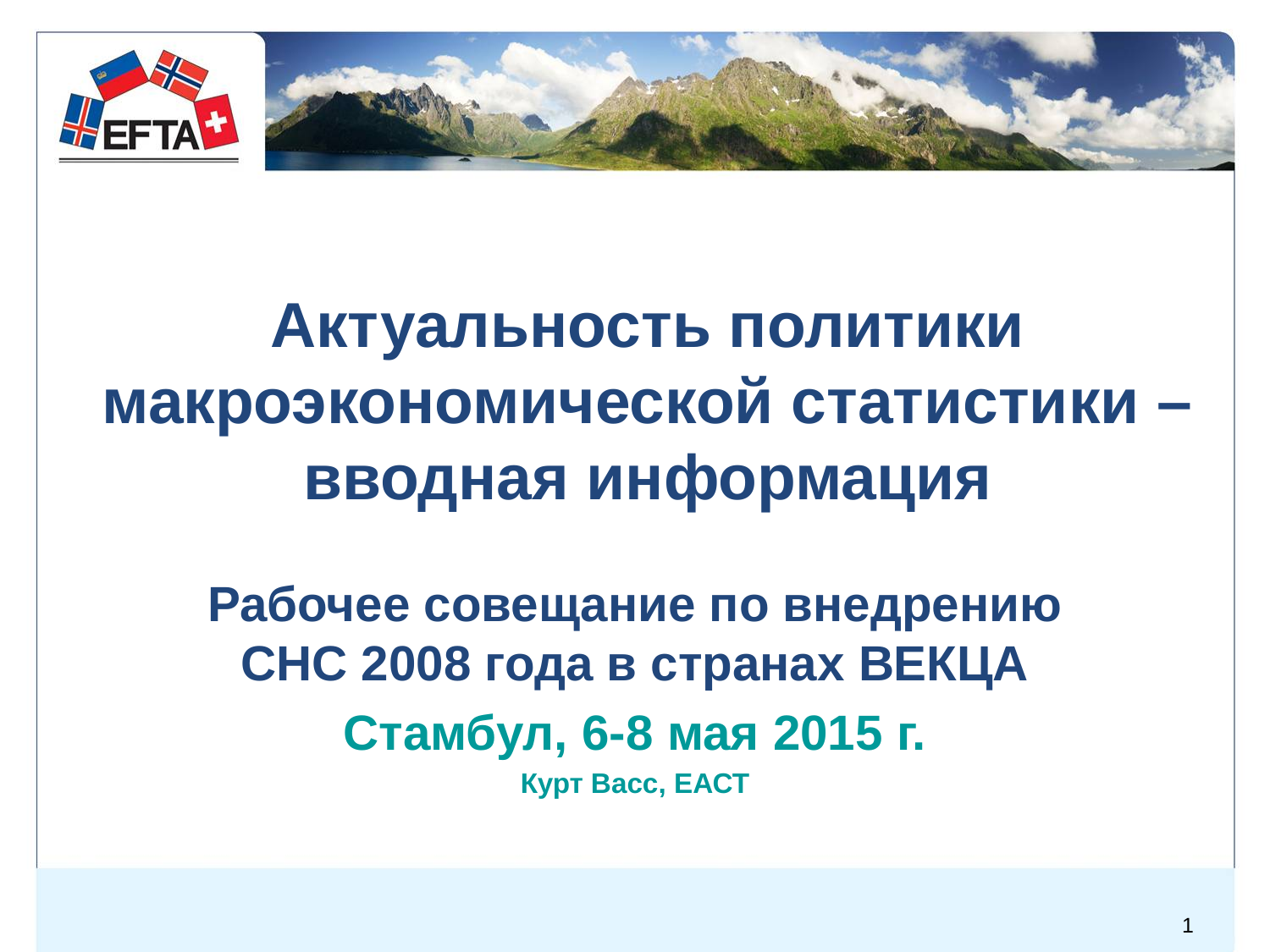

# Актуальность политики макроэкономической статистики – вводная информация
Рабочее совещание по внедрению CHC 2008 года в странах ВЕКЦА
Стамбул, 6-8 мая 2015 г.
Курт Васс, ЕАСТ
1